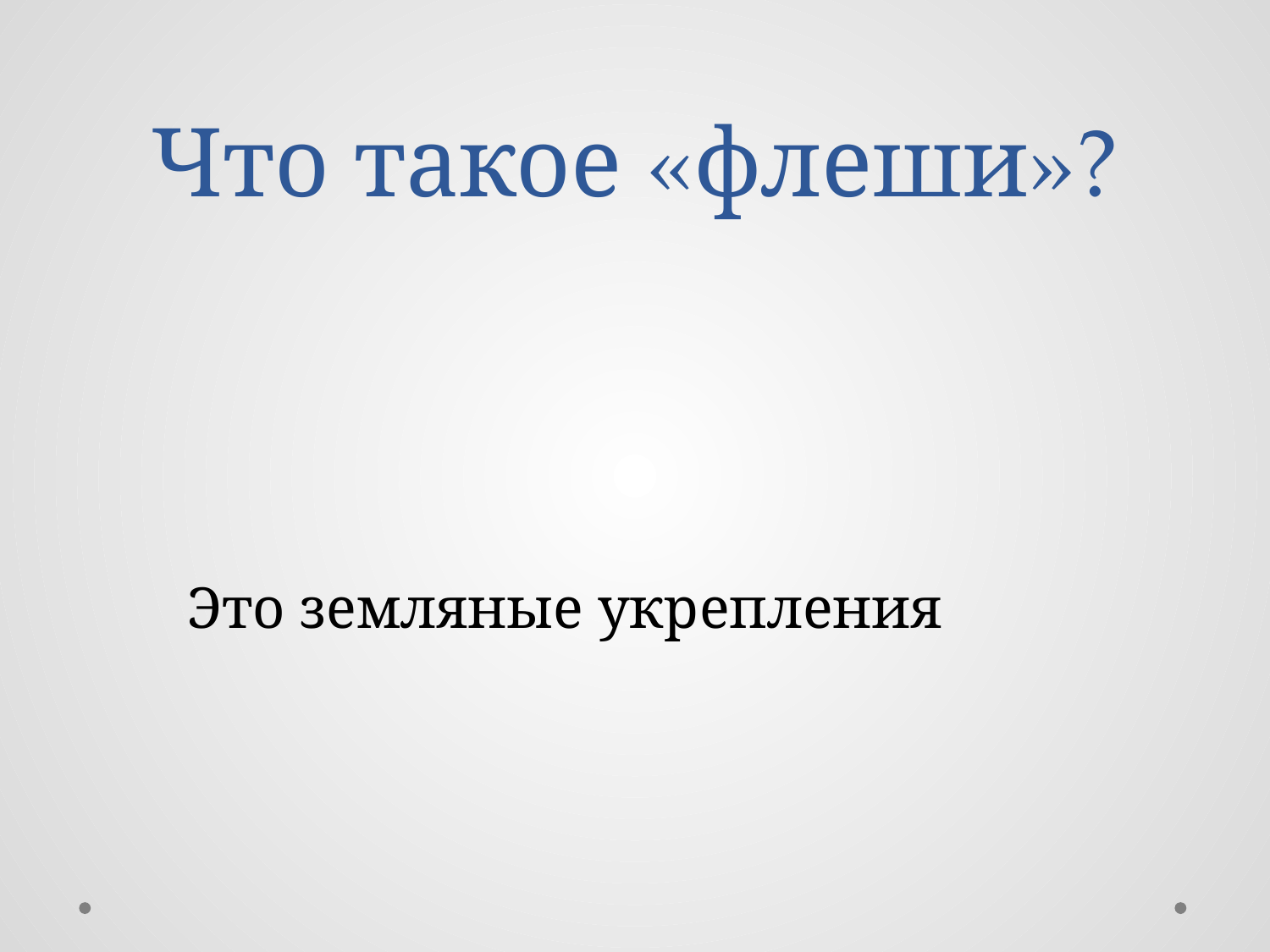

# Что такое «флеши»?

Это земляные укрепления